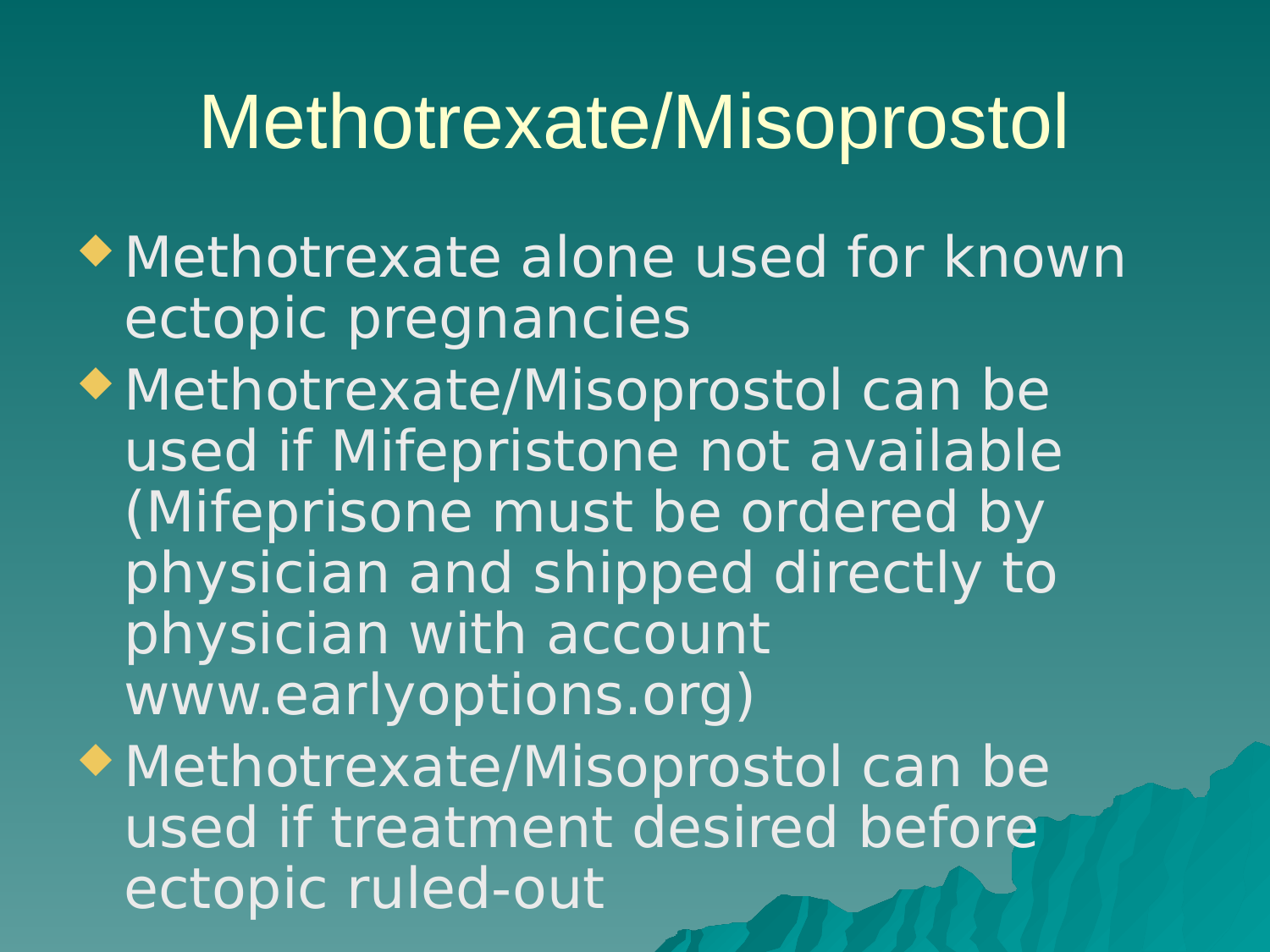

# Methotrexate/Misoprostol
Methotrexate alone used for known ectopic pregnancies
Methotrexate/Misoprostol can be used if Mifepristone not available (Mifeprisone must be ordered by physician and shipped directly to physician with account www.earlyoptions.org)
Methotrexate/Misoprostol can be used if treatment desired before ectopic ruled-out